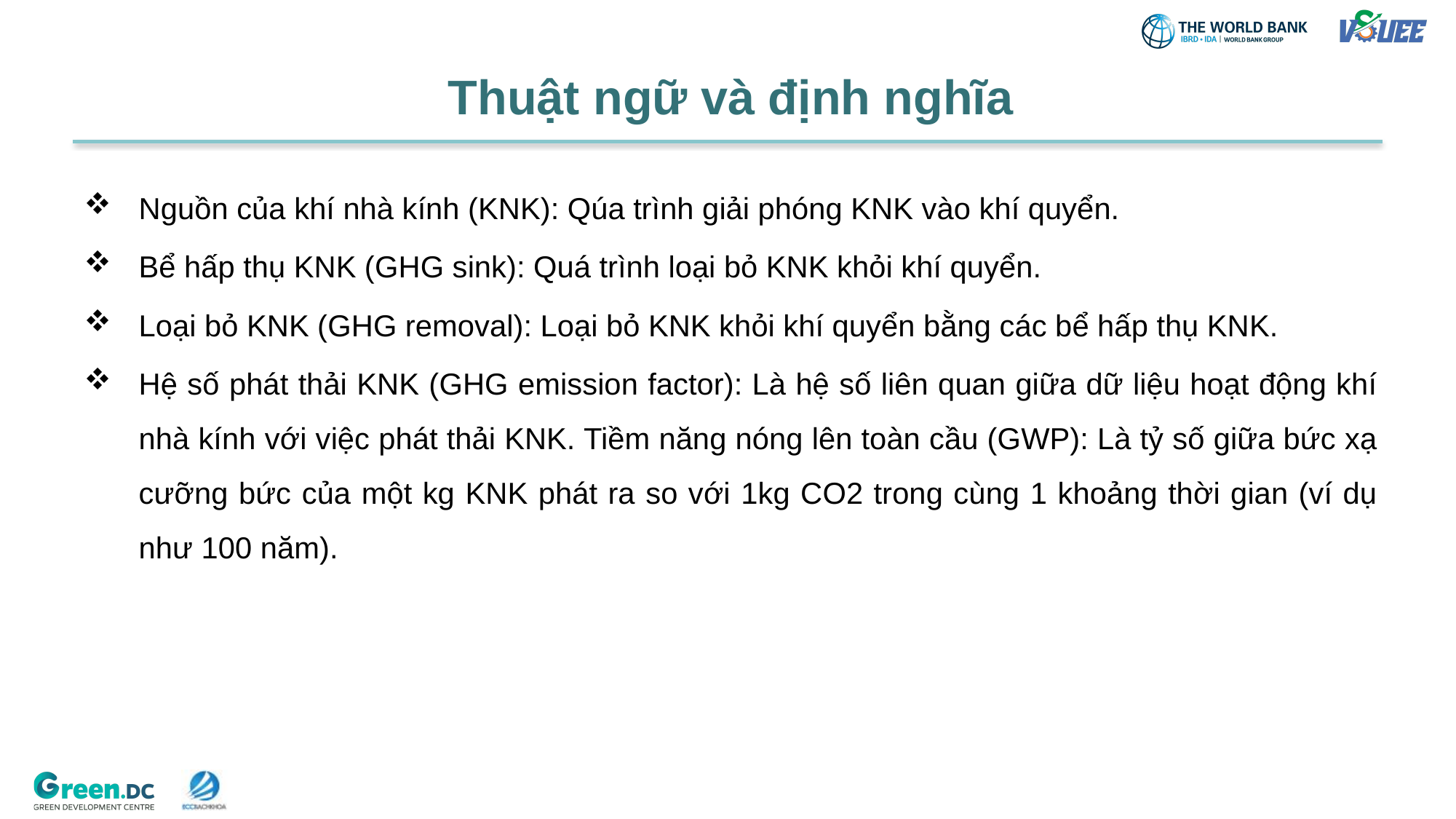

# Thuật ngữ và định nghĩa
Nguồn của khí nhà kính (KNK): Qúa trình giải phóng KNK vào khí quyển.
Bể hấp thụ KNK (GHG sink): Quá trình loại bỏ KNK khỏi khí quyển.
Loại bỏ KNK (GHG removal): Loại bỏ KNK khỏi khí quyển bằng các bể hấp thụ KNK.
Hệ số phát thải KNK (GHG emission factor): Là hệ số liên quan giữa dữ liệu hoạt động khí nhà kính với việc phát thải KNK. Tiềm năng nóng lên toàn cầu (GWP): Là tỷ số giữa bức xạ cưỡng bức của một kg KNK phát ra so với 1kg CO2 trong cùng 1 khoảng thời gian (ví dụ như 100 năm).